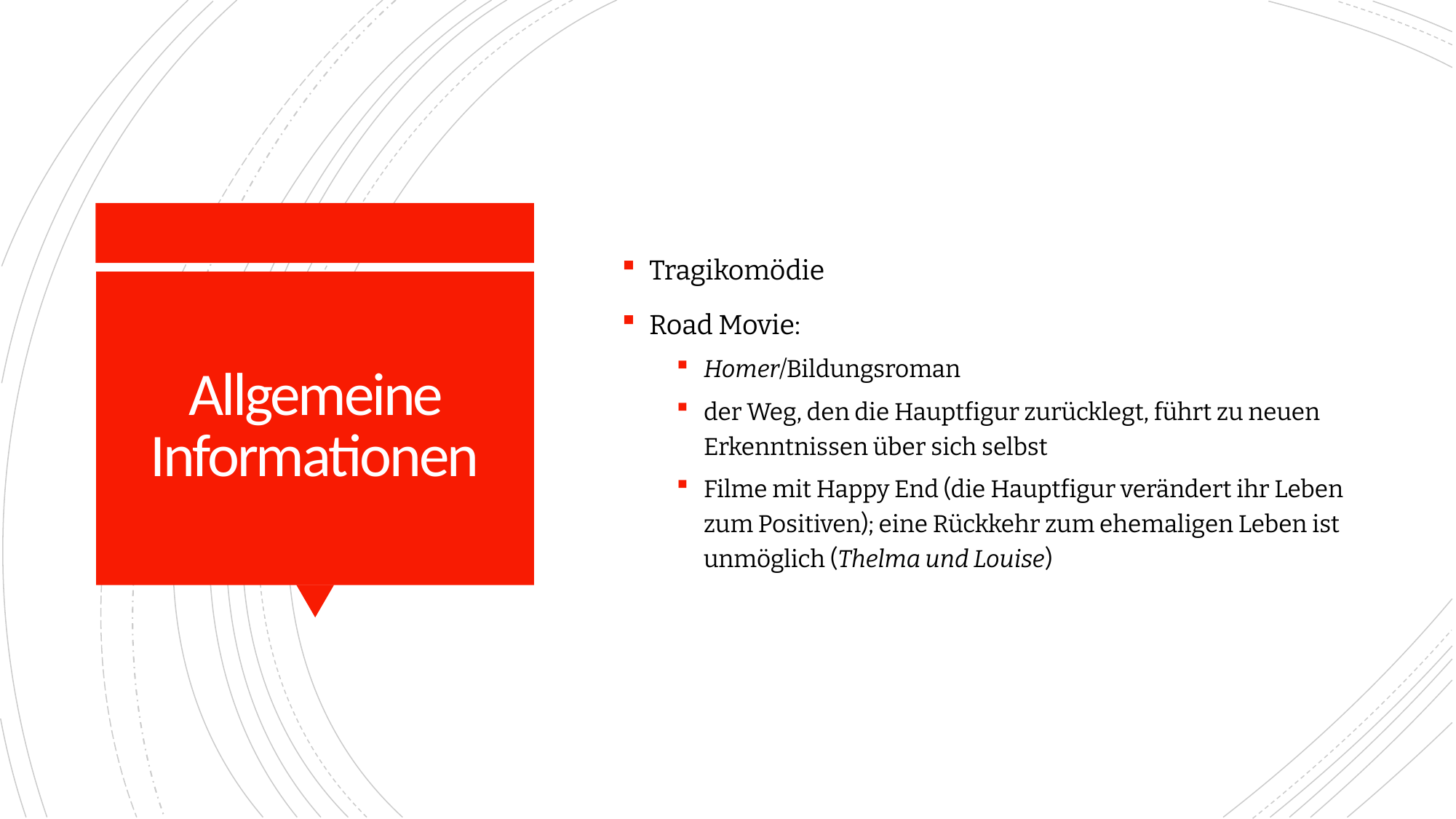

Tragikomödie
Road Movie:
Homer/Bildungsroman
der Weg, den die Hauptfigur zurücklegt, führt zu neuen Erkenntnissen über sich selbst
Filme mit Happy End (die Hauptfigur verändert ihr Leben zum Positiven); eine Rückkehr zum ehemaligen Leben ist unmöglich (Thelma und Louise)
# Allgemeine Informationen